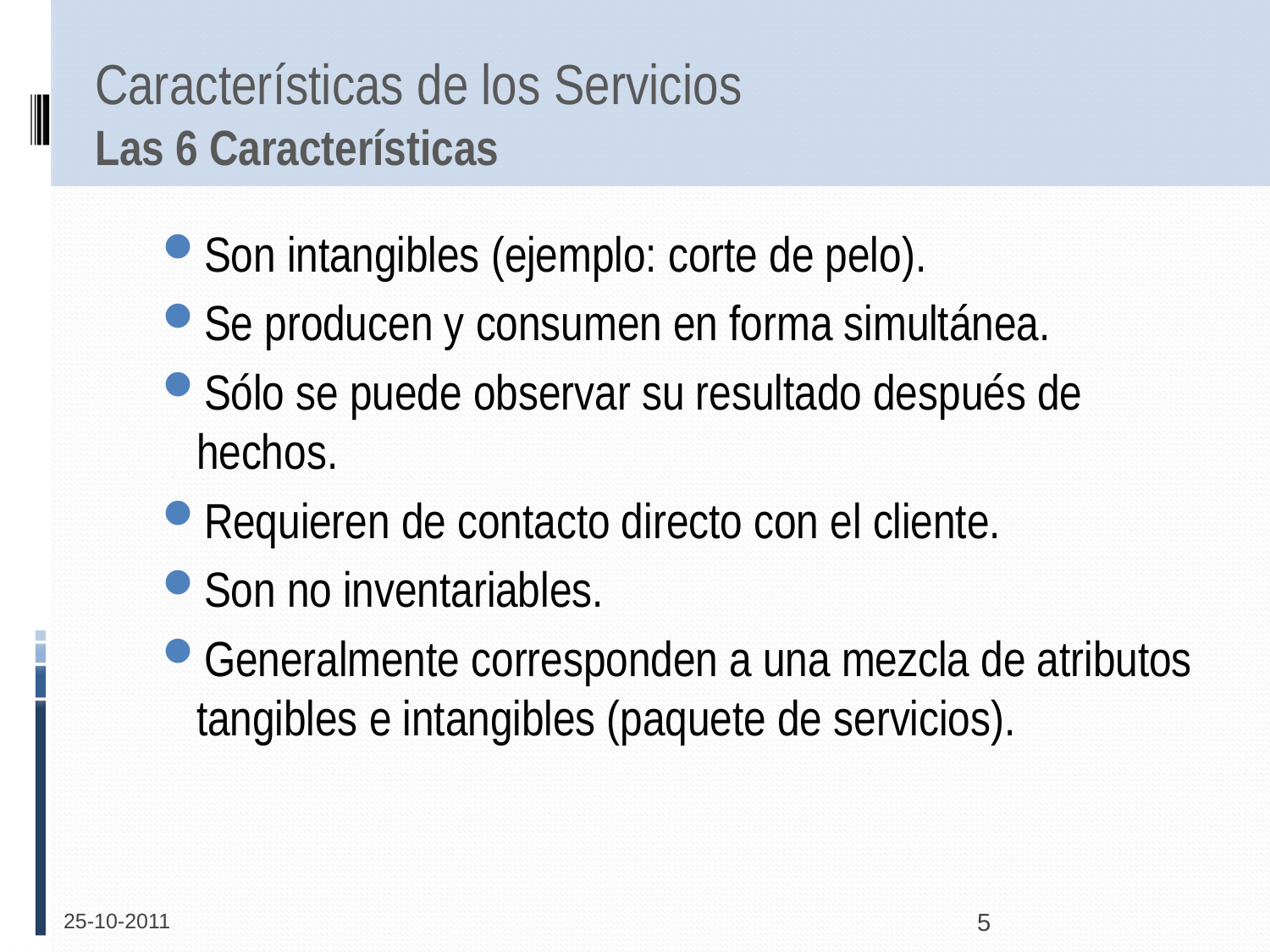

# Características de los Servicios Las 6 Características
Son intangibles (ejemplo: corte de pelo).
Se producen y consumen en forma simultánea.
Sólo se puede observar su resultado después de hechos.
Requieren de contacto directo con el cliente.
Son no inventariables.
Generalmente corresponden a una mezcla de atributos tangibles e intangibles (paquete de servicios).

25-10-2011
5